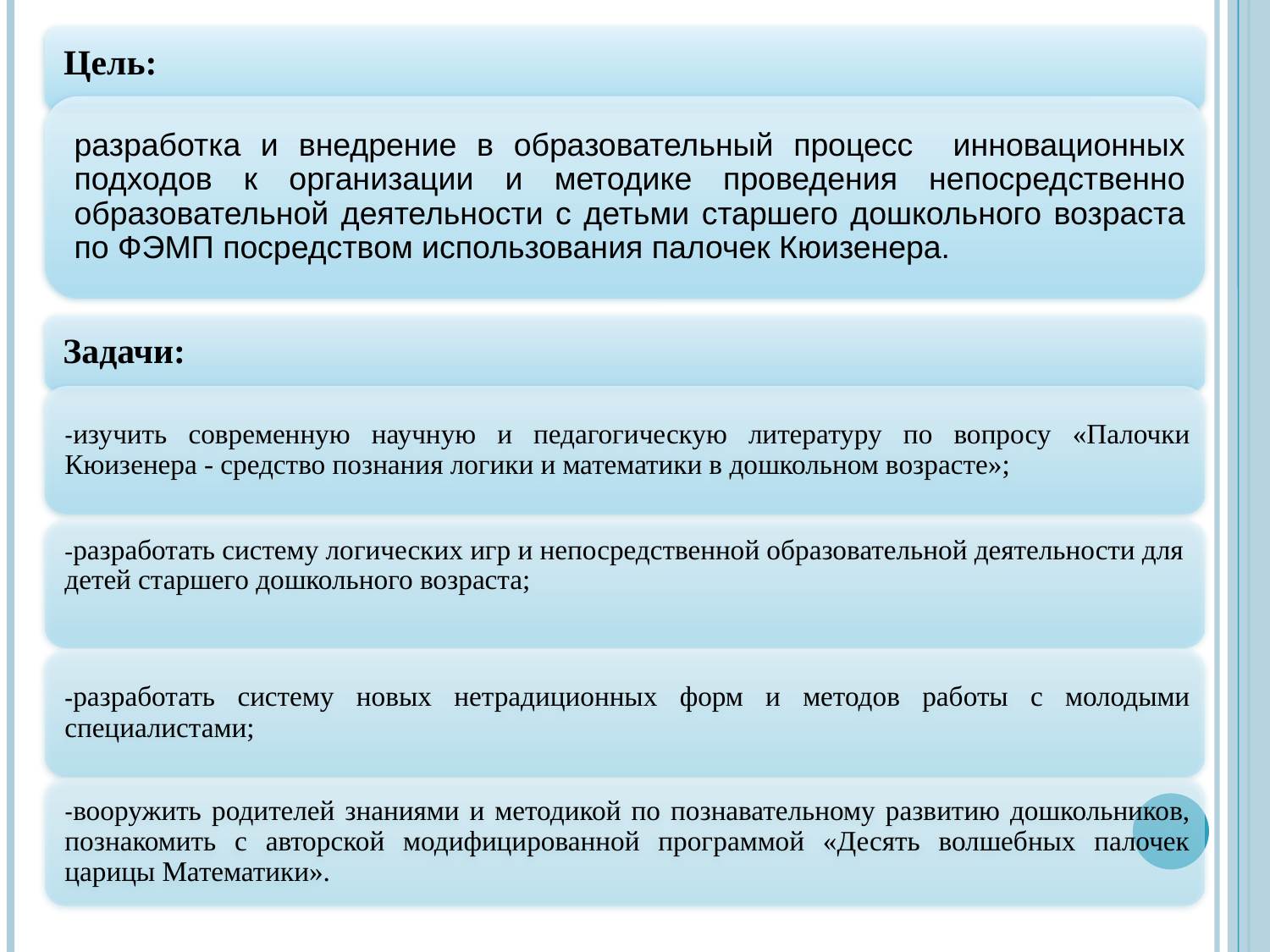

Цель:
разработка и внедрение в образовательный процесс  инновационных подходов к организации и методике проведения непосредственно образовательной деятельности с детьми старшего дошкольного возраста по ФЭМП посредством использования палочек Кюизенера.
Задачи:
-изучить современную научную и педагогическую литературу по вопросу «Палочки Кюизенера - средство познания логики и математики в дошкольном возрасте»;
-разработать систему логических игр и непосредственной образовательной деятельности для детей старшего дошкольного возраста;

-разработать систему новых нетрадиционных форм и методов работы с молодыми специалистами;
-вооружить родителей знаниями и методикой по познавательному развитию дошкольников, познакомить с авторской модифицированной программой «Десять волшебных палочек царицы Математики».